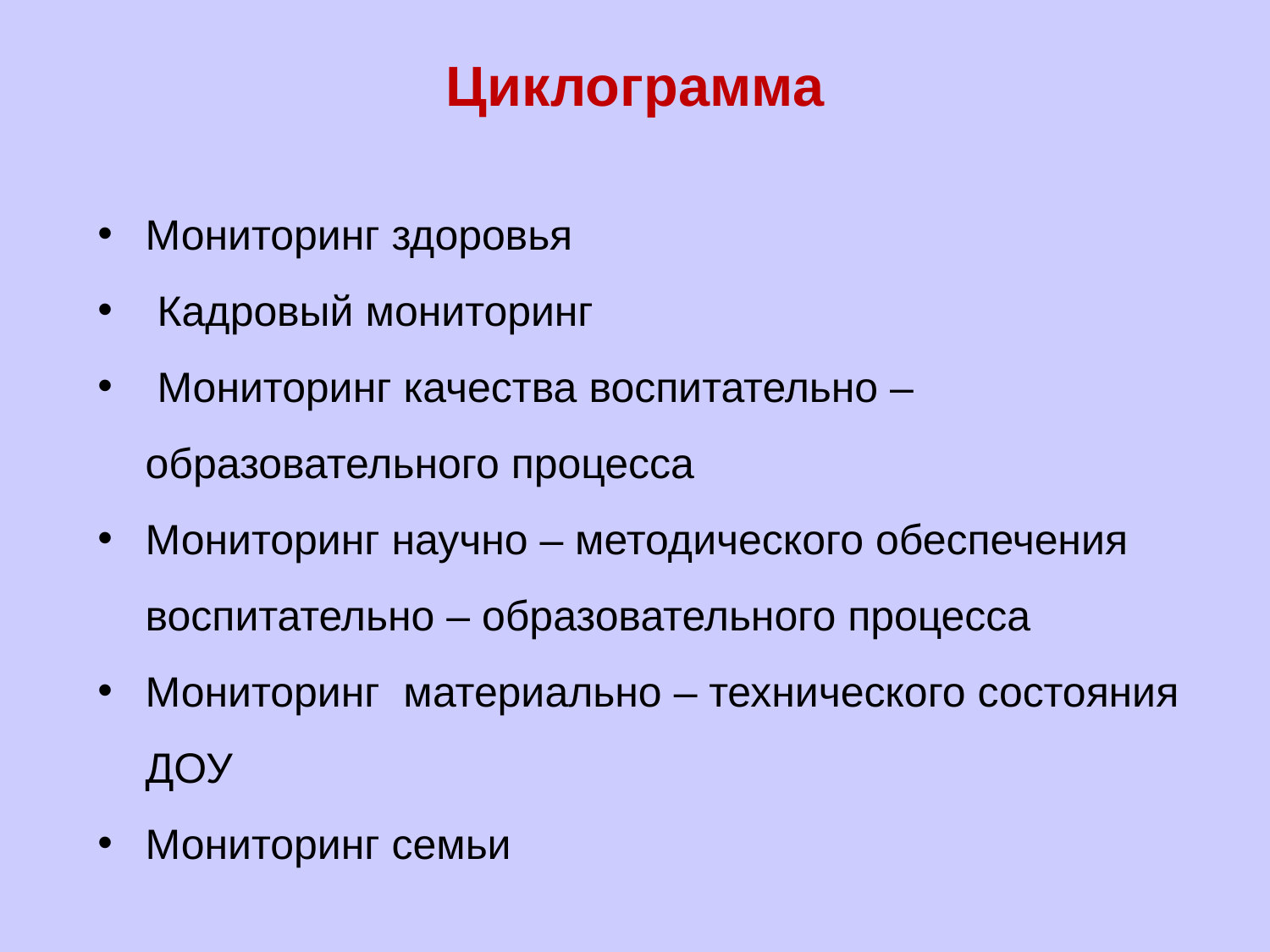

# Циклограмма
Мониторинг здоровья
 Кадровый мониторинг
 Мониторинг качества воспитательно – образовательного процесса
Мониторинг научно – методического обеспечения воспитательно – образовательного процесса
Мониторинг  материально – технического состояния ДОУ
Мониторинг семьи